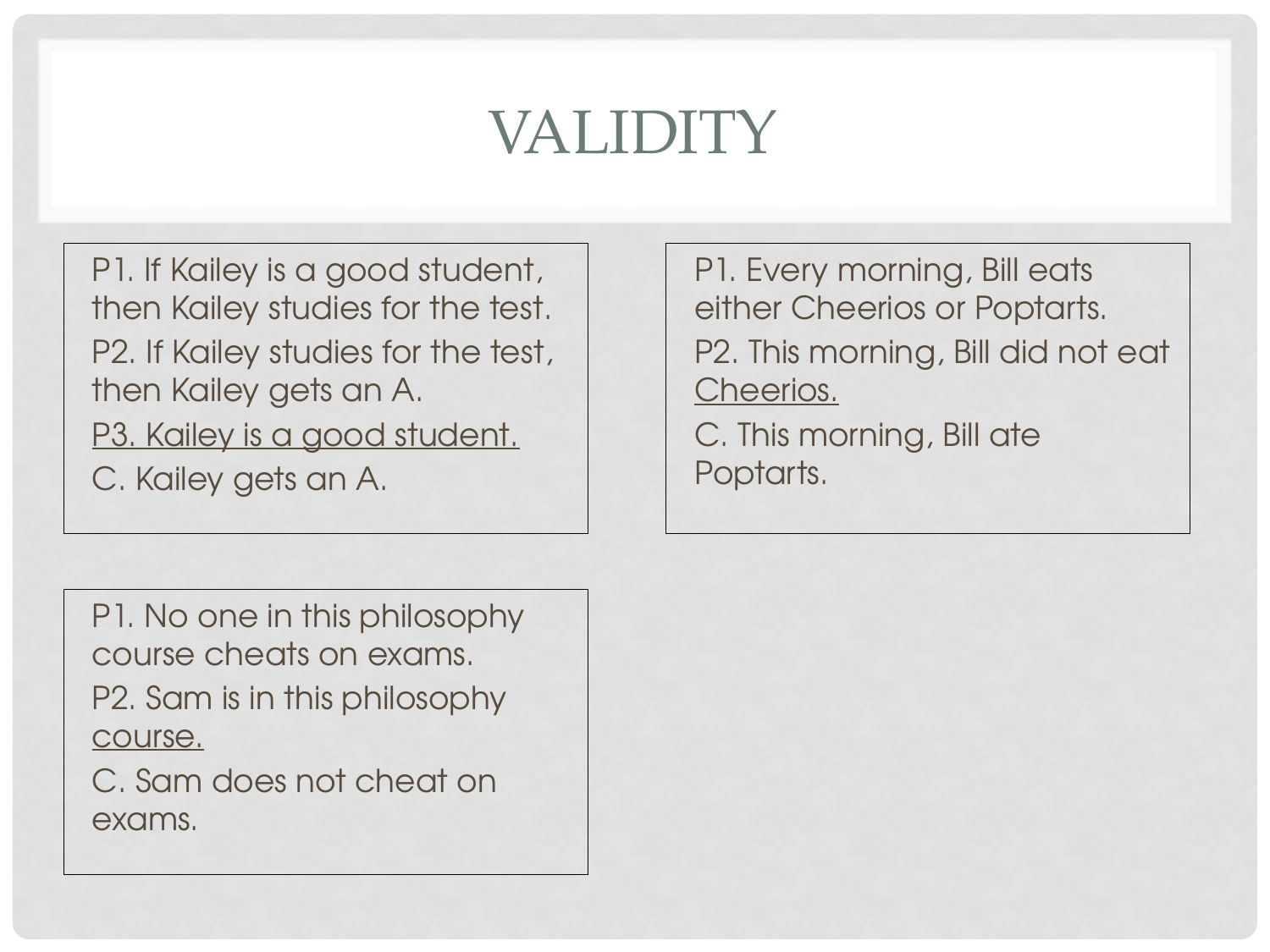

# Validity
P1. If Kailey is a good student, then Kailey studies for the test.
P2. If Kailey studies for the test, then Kailey gets an A.
P3. Kailey is a good student.
C. Kailey gets an A.
P1. Every morning, Bill eats either Cheerios or Poptarts.
P2. This morning, Bill did not eat Cheerios.
C. This morning, Bill ate Poptarts.
P1. No one in this philosophy course cheats on exams.
P2. Sam is in this philosophy course.
C. Sam does not cheat on exams.